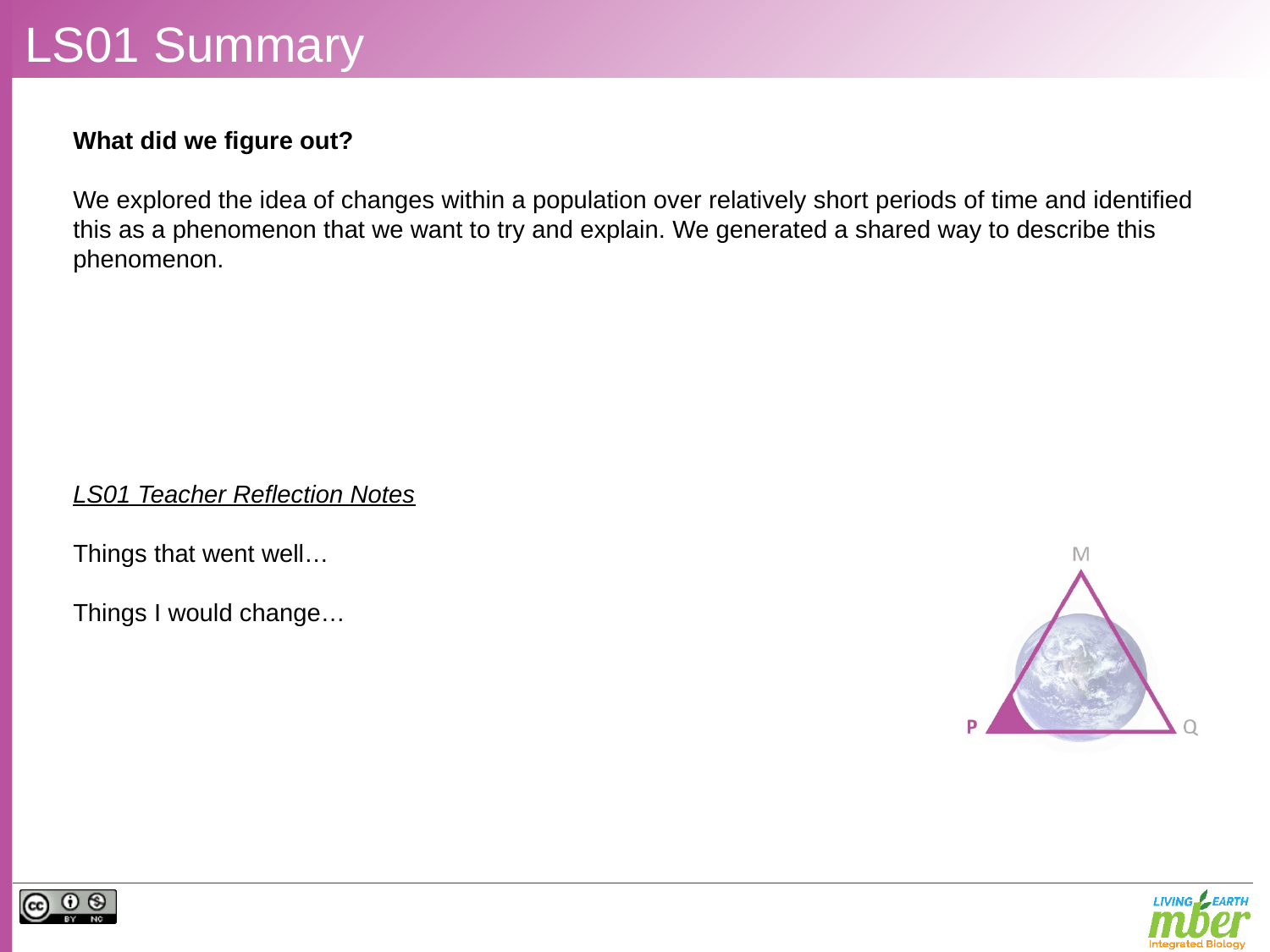

# LS01 Summary
What did we figure out?

We explored the idea of changes within a population over relatively short periods of time and identified this as a phenomenon that we want to try and explain. We generated a shared way to describe this phenomenon.

LS01 Teacher Reflection Notes

Things that went well…

Things I would change…